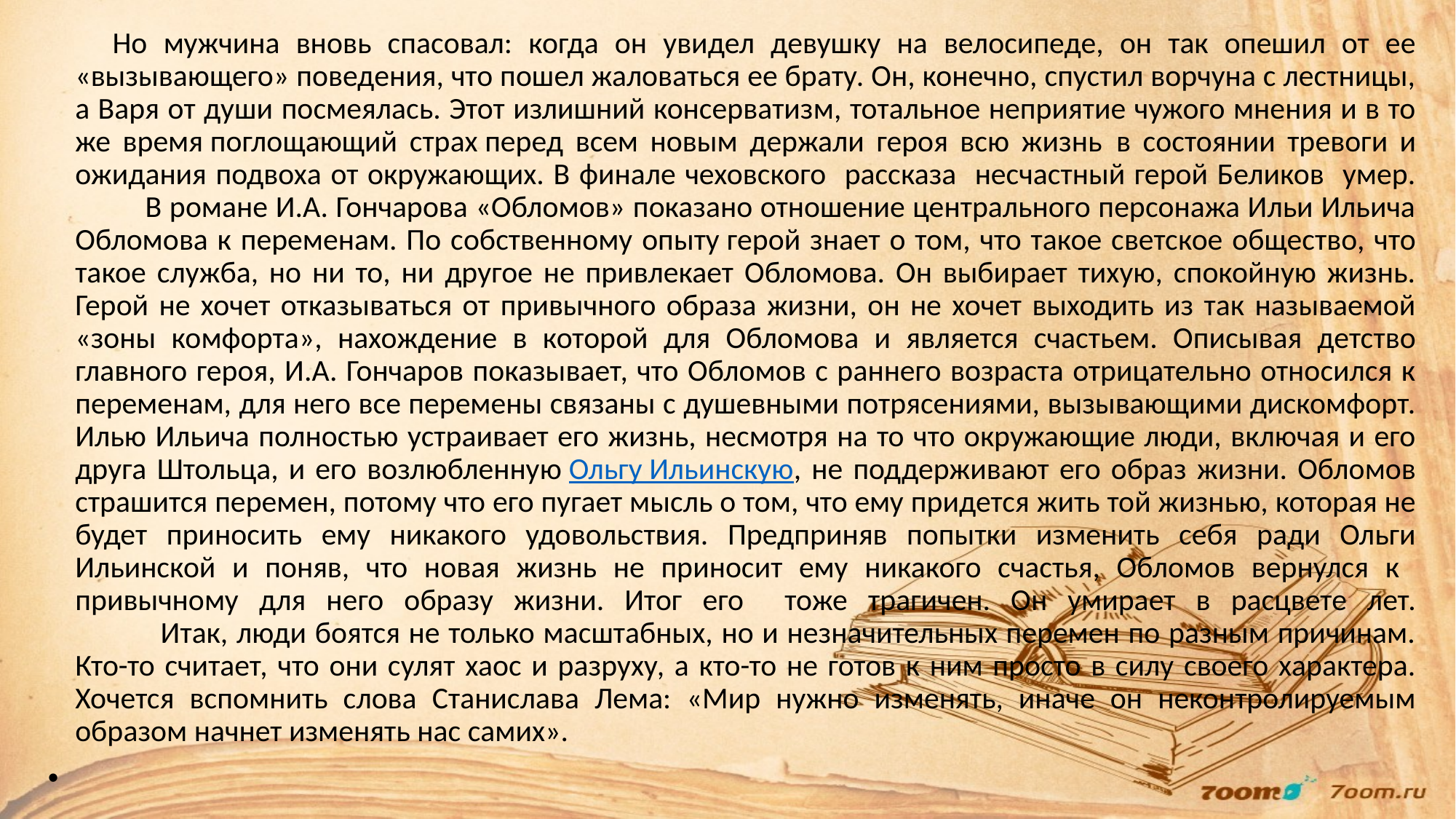

Но мужчина вновь спасовал: когда он увидел девушку на велосипеде, он так опешил от ее «вызывающего» поведения, что пошел жаловаться ее брату. Он, конечно, спустил ворчуна с лестницы, а Варя от души посмеялась. Этот излишний консерватизм, тотальное неприятие чужого мнения и в то же время поглощающий страх перед всем новым держали героя всю жизнь  в состоянии тревоги и ожидания подвоха от окружающих. В финале чеховского  рассказа  несчастный герой Беликов  умер.
         В романе И.А. Гончарова «Обломов» показано отношение центрального персонажа Ильи Ильича Обломова к переменам. По собственному опыту герой знает о том, что такое светское общество, что такое служба, но ни то, ни другое не привлекает Обломова. Он выбирает тихую, спокойную жизнь. Герой не хочет отказываться от привычного образа жизни, он не хочет выходить из так называемой «зоны комфорта», нахождение в которой для Обломова и является счастьем. Описывая детство главного героя, И.А. Гончаров показывает, что Обломов с раннего возраста отрицательно относился к переменам, для него все перемены связаны с душевными потрясениями, вызывающими дискомфорт. Илью Ильича полностью устраивает его жизнь, несмотря на то что окружающие люди, включая и его друга Штольца, и его возлюбленную Ольгу Ильинскую, не поддерживают его образ жизни. Обломов страшится перемен, потому что его пугает мысль о том, что ему придется жить той жизнью, которая не будет приносить ему никакого удовольствия. Предприняв попытки изменить себя ради Ольги Ильинской и поняв, что новая жизнь не приносит ему никакого счастья, Обломов вернулся к  привычному для него образу жизни. Итог его  тоже трагичен. Он умирает в расцвете лет.
          Итак, люди боятся не только масштабных, но и незначительных перемен по разным причинам. Кто-то считает, что они сулят хаос и разруху, а кто-то не готов к ним просто в силу своего характера. Хочется вспомнить слова Станислава Лема: «Мир нужно изменять, иначе он неконтролируемым образом начнет изменять нас самих».

#